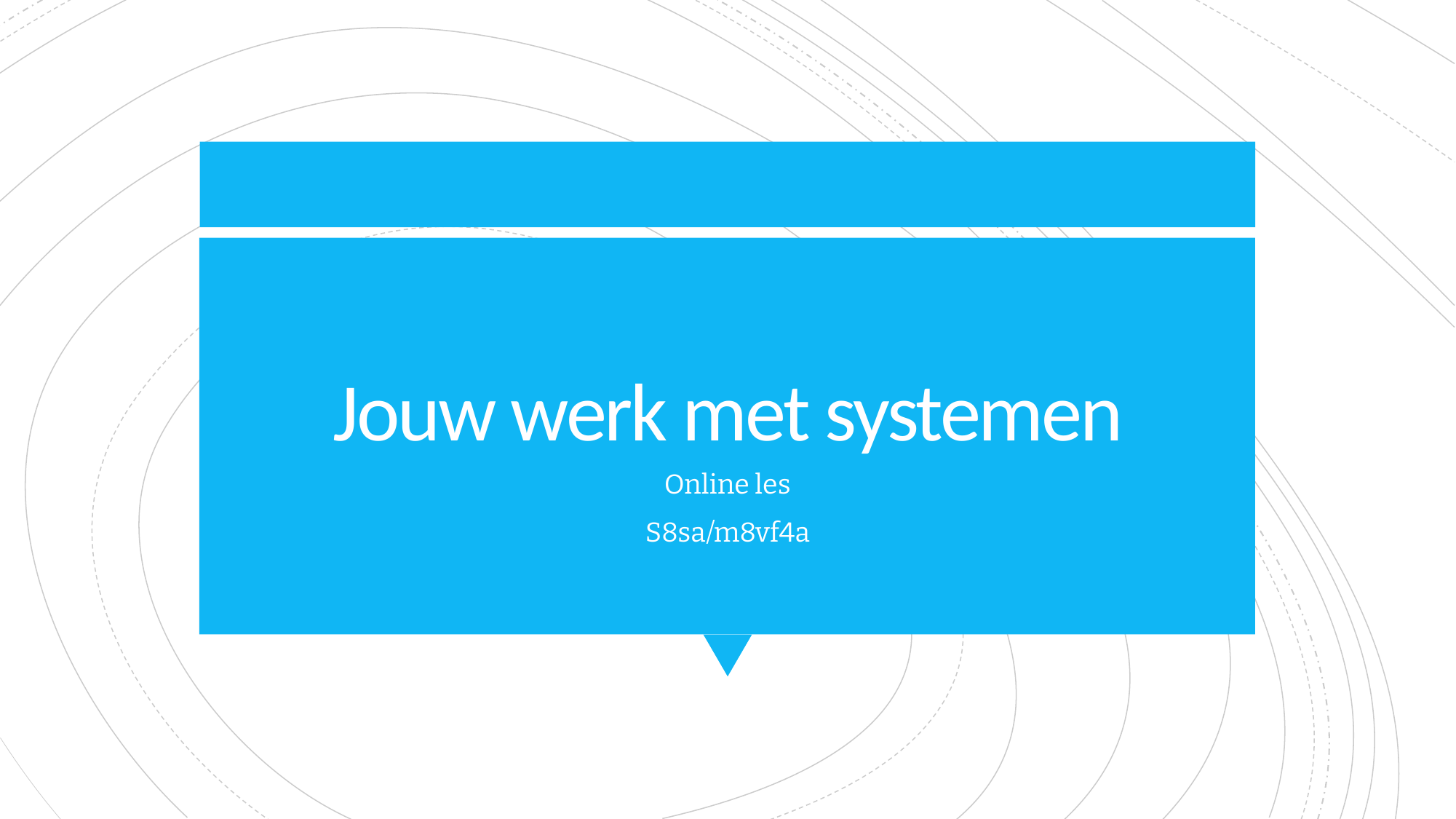

# Jouw werk met systemen
Online les
S8sa/m8vf4a